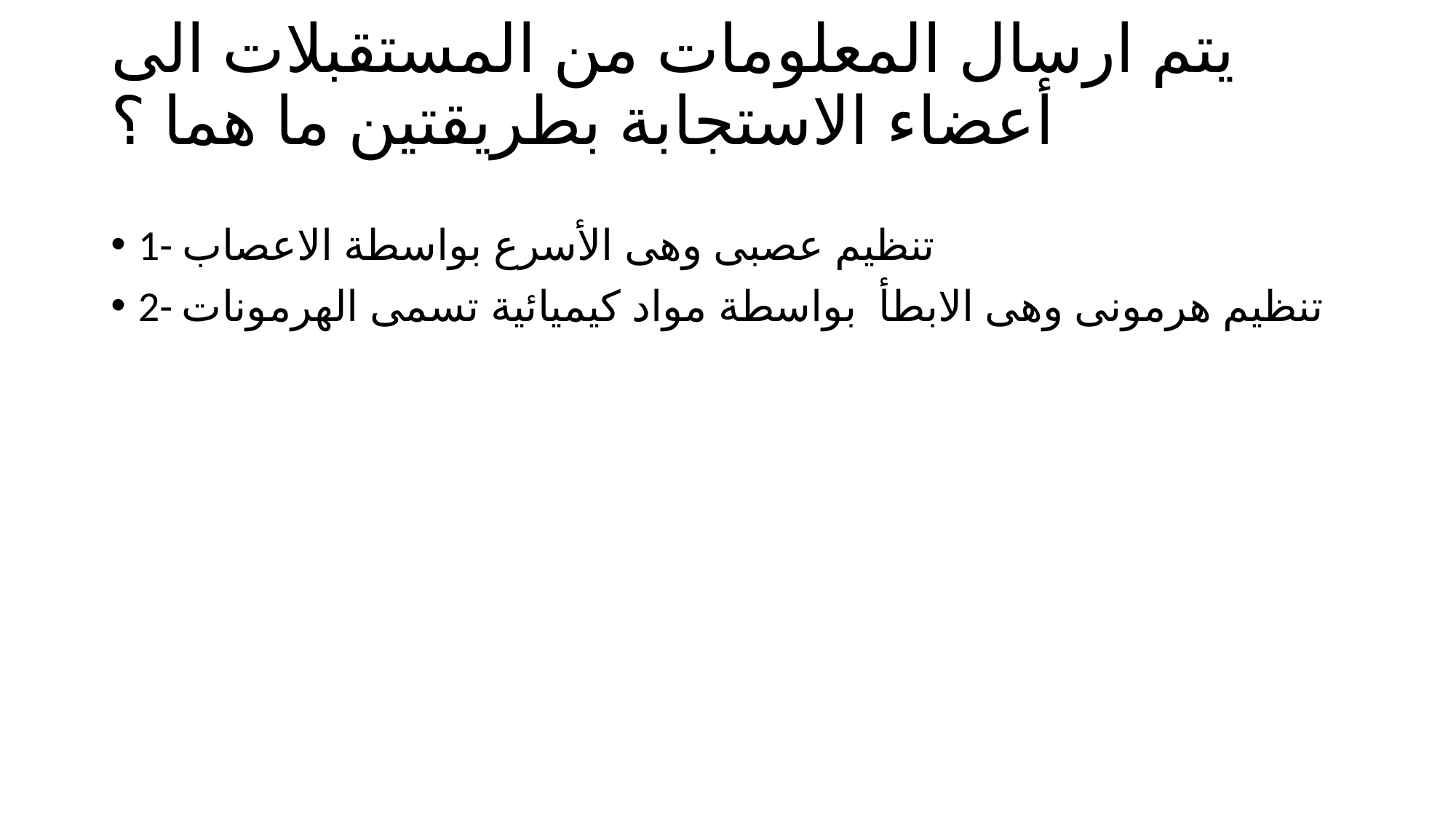

# يتم ارسال المعلومات من المستقبلات الى أعضاء الاستجابة بطريقتين ما هما ؟
1- تنظيم عصبى وهى الأسرع بواسطة الاعصاب
2- تنظيم هرمونى وهى الابطأ  بواسطة مواد كيميائية تسمى الهرمونات